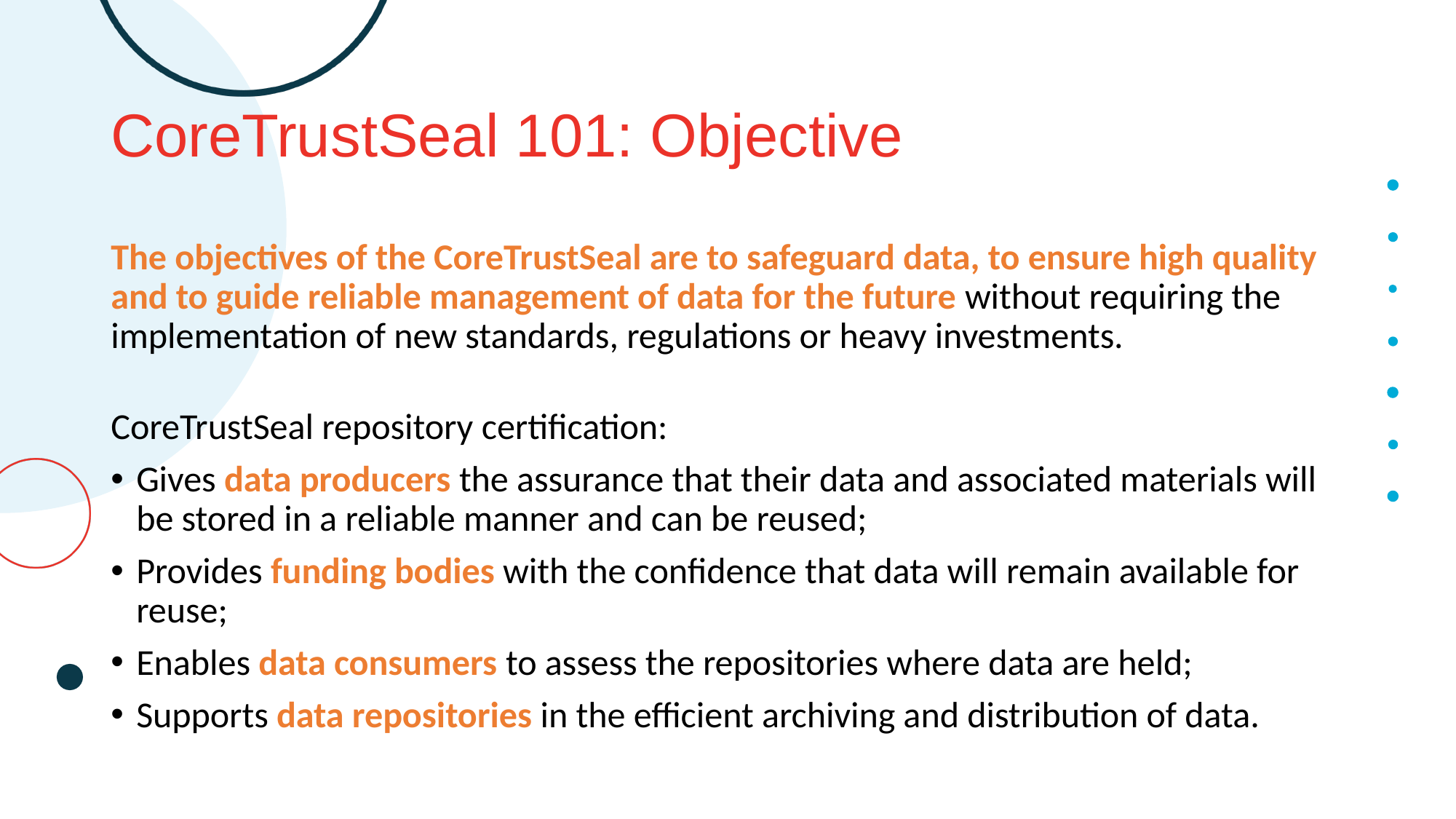

# CoreTrustSeal 101: Objective
The objectives of the CoreTrustSeal are to safeguard data, to ensure high quality and to guide reliable management of data for the future without requiring the implementation of new standards, regulations or heavy investments.
CoreTrustSeal repository certification:
Gives data producers the assurance that their data and associated materials will be stored in a reliable manner and can be reused;
Provides funding bodies with the confidence that data will remain available for reuse;
Enables data consumers to assess the repositories where data are held;
Supports data repositories in the efficient archiving and distribution of data.